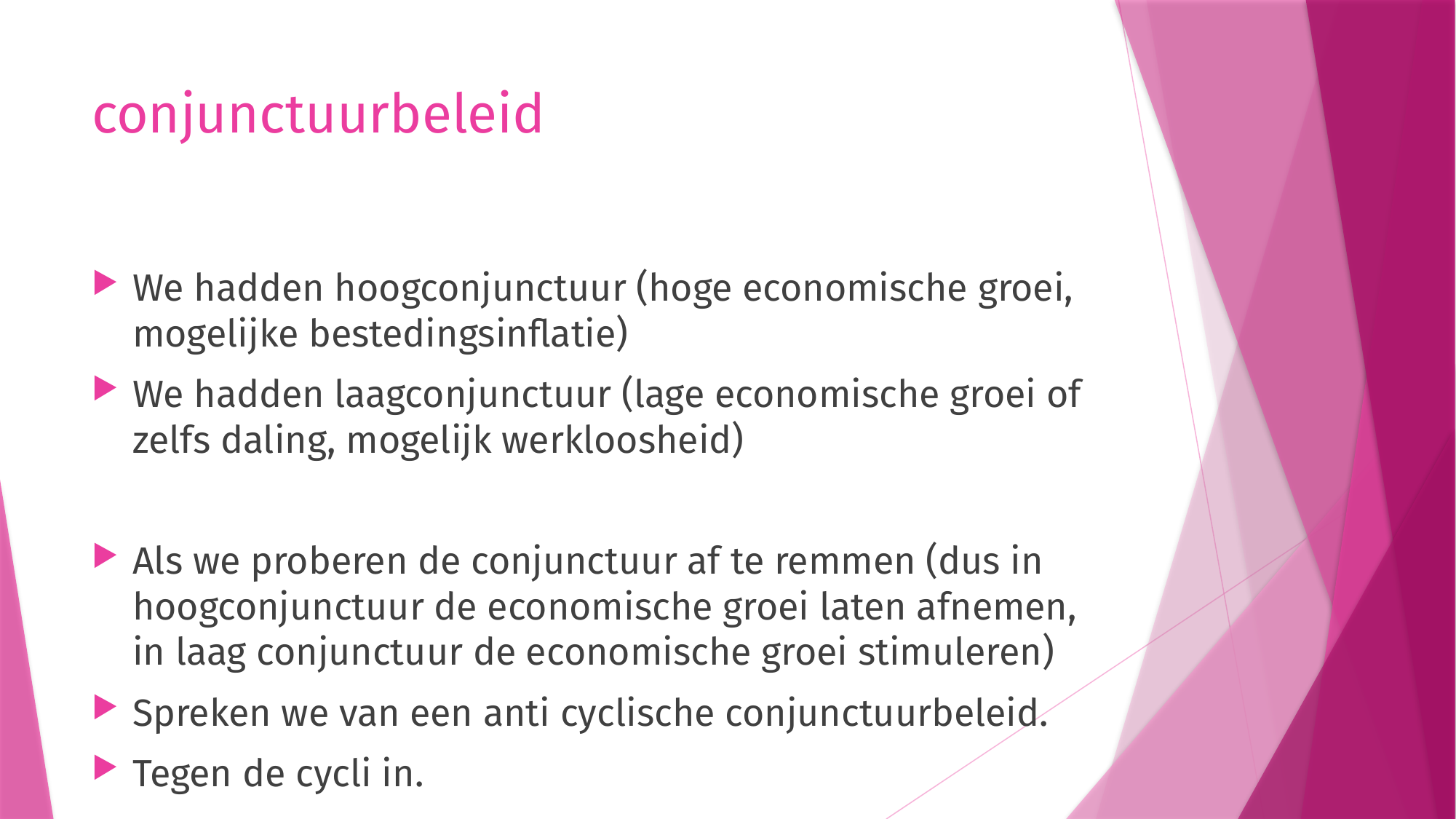

# conjunctuurbeleid
We hadden hoogconjunctuur (hoge economische groei, mogelijke bestedingsinflatie)
We hadden laagconjunctuur (lage economische groei of zelfs daling, mogelijk werkloosheid)

Als we proberen de conjunctuur af te remmen (dus in hoogconjunctuur de economische groei laten afnemen, in laag conjunctuur de economische groei stimuleren)
Spreken we van een anti cyclische conjunctuurbeleid.
Tegen de cycli in.